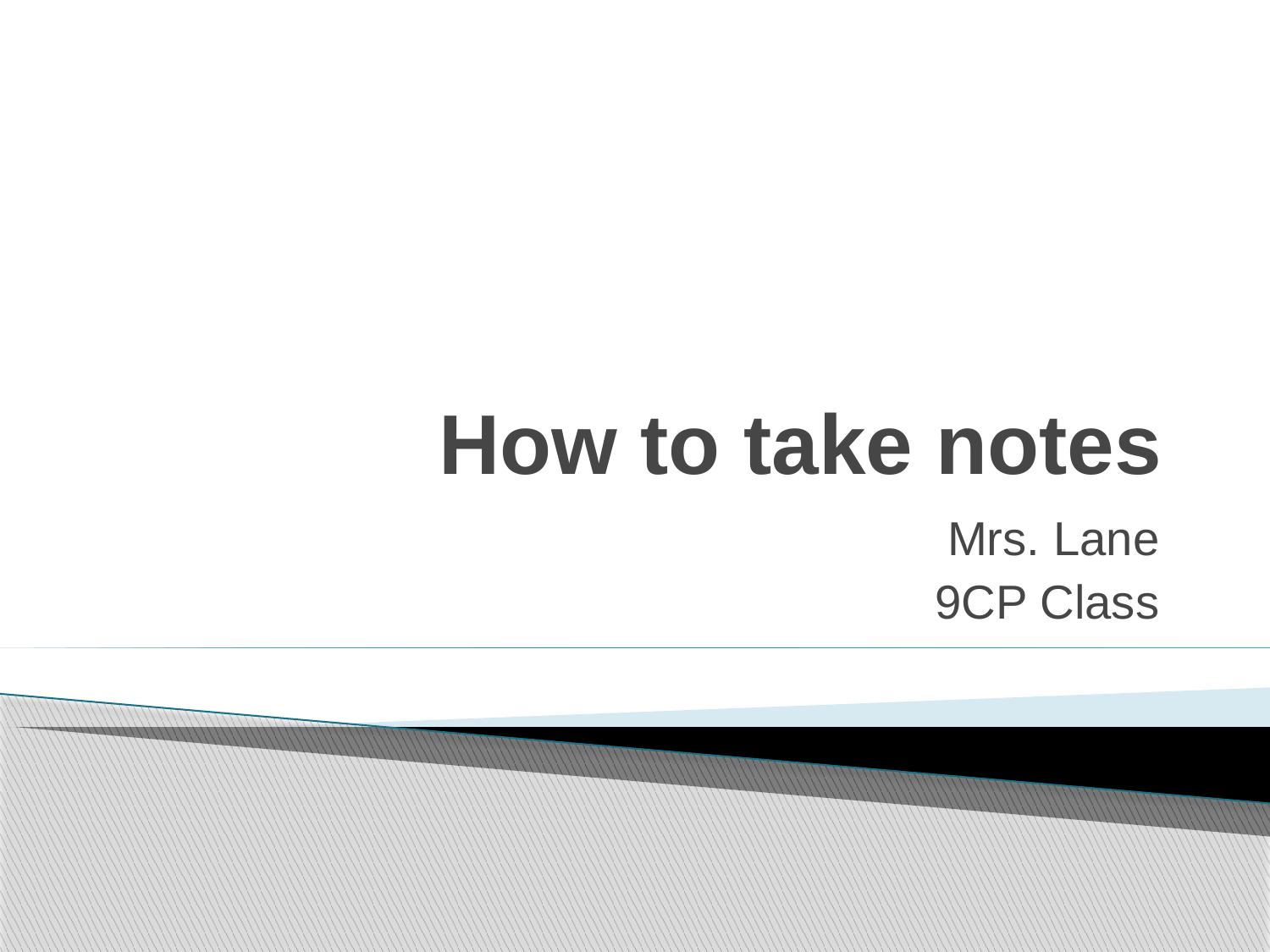

# How to take notes
Mrs. Lane
9CP Class